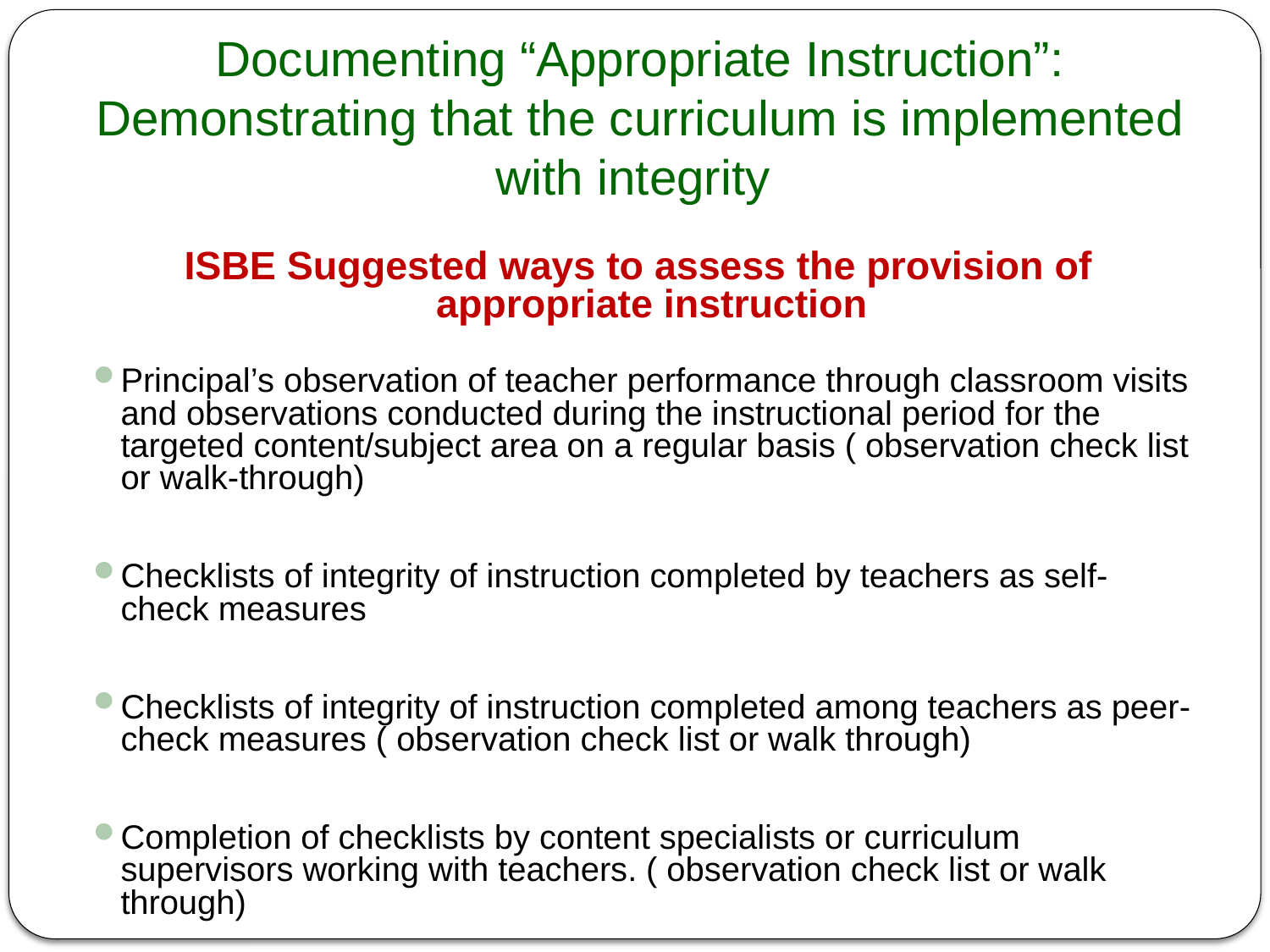

# Documenting “Appropriate Instruction”: Demonstrating that the curriculum is implemented with integrity
ISBE Suggested ways to assess the provision of appropriate instruction

Principal’s observation of teacher performance through classroom visits and observations conducted during the instructional period for the targeted content/subject area on a regular basis ( observation check list or walk-through)

Checklists of integrity of instruction completed by teachers as self-check measures

Checklists of integrity of instruction completed among teachers as peer-check measures ( observation check list or walk through)

Completion of checklists by content specialists or curriculum supervisors working with teachers. ( observation check list or walk through)